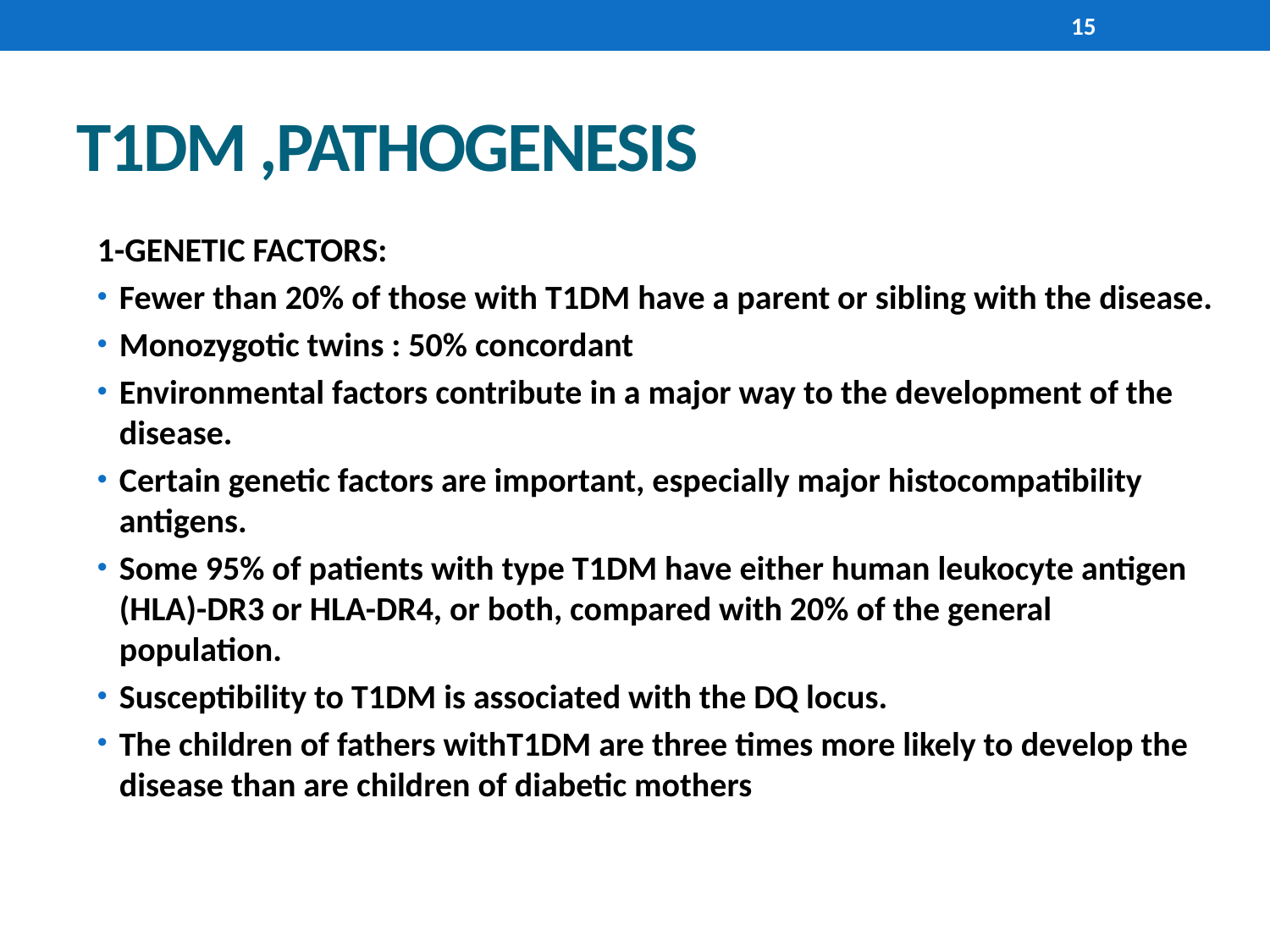

15
# T1DM ,PATHOGENESIS
1-GENETIC FACTORS:
Fewer than 20% of those with T1DM have a parent or sibling with the disease.
Monozygotic twins : 50% concordant
Environmental factors contribute in a major way to the development of the disease.
Certain genetic factors are important, especially major histocompatibility antigens.
Some 95% of patients with type T1DM have either human leukocyte antigen (HLA)-DR3 or HLA-DR4, or both, compared with 20% of the general population.
Susceptibility to T1DM is associated with the DQ locus.
The children of fathers withT1DM are three times more likely to develop the disease than are children of diabetic mothers